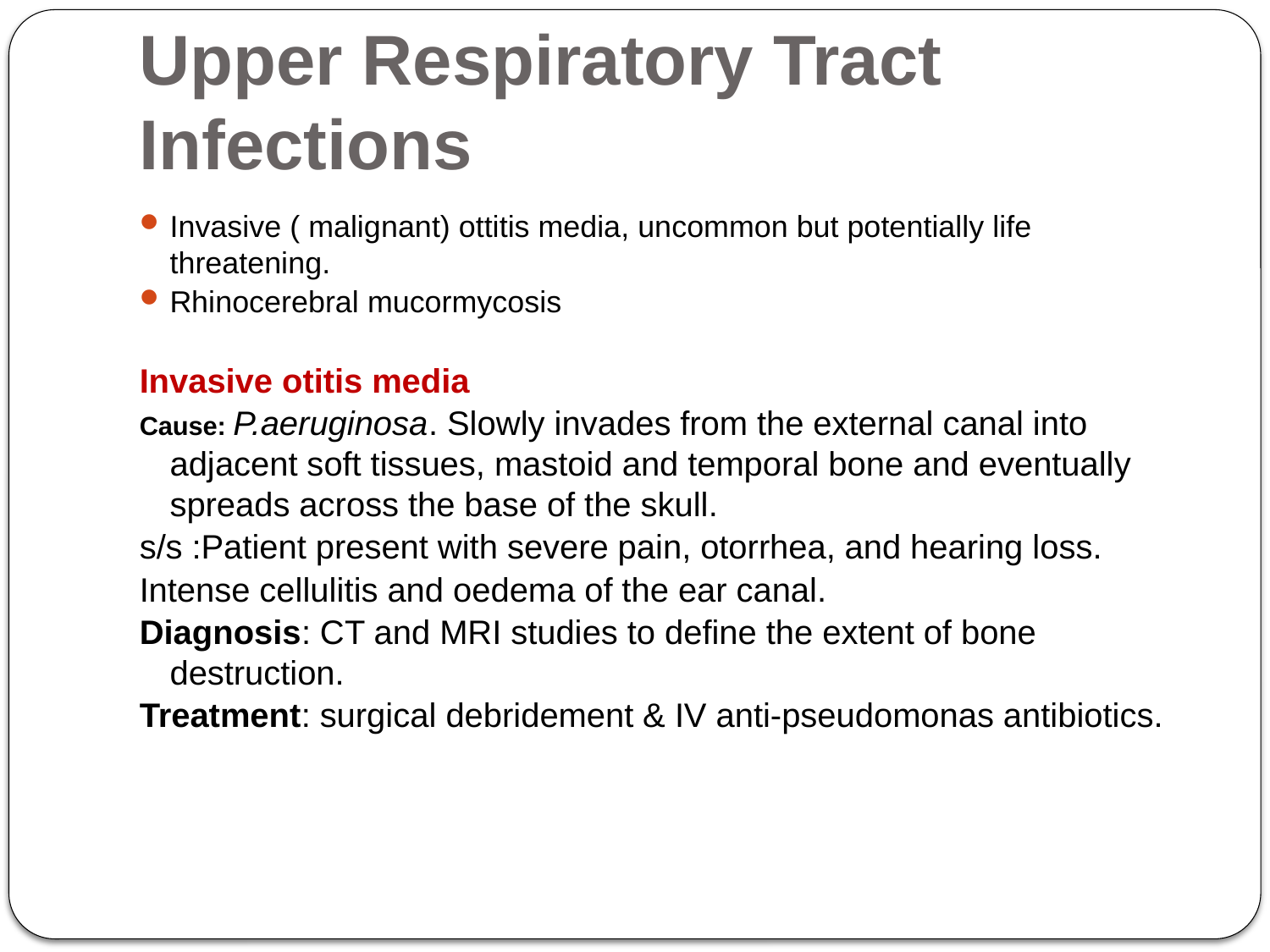

# Upper Respiratory Tract Infections
Invasive ( malignant) ottitis media, uncommon but potentially life threatening.
Rhinocerebral mucormycosis

Invasive otitis media
Cause: P.aeruginosa. Slowly invades from the external canal into adjacent soft tissues, mastoid and temporal bone and eventually spreads across the base of the skull.
s/s :Patient present with severe pain, otorrhea, and hearing loss.
Intense cellulitis and oedema of the ear canal.
Diagnosis: CT and MRI studies to define the extent of bone destruction.
Treatment: surgical debridement & IV anti-pseudomonas antibiotics.